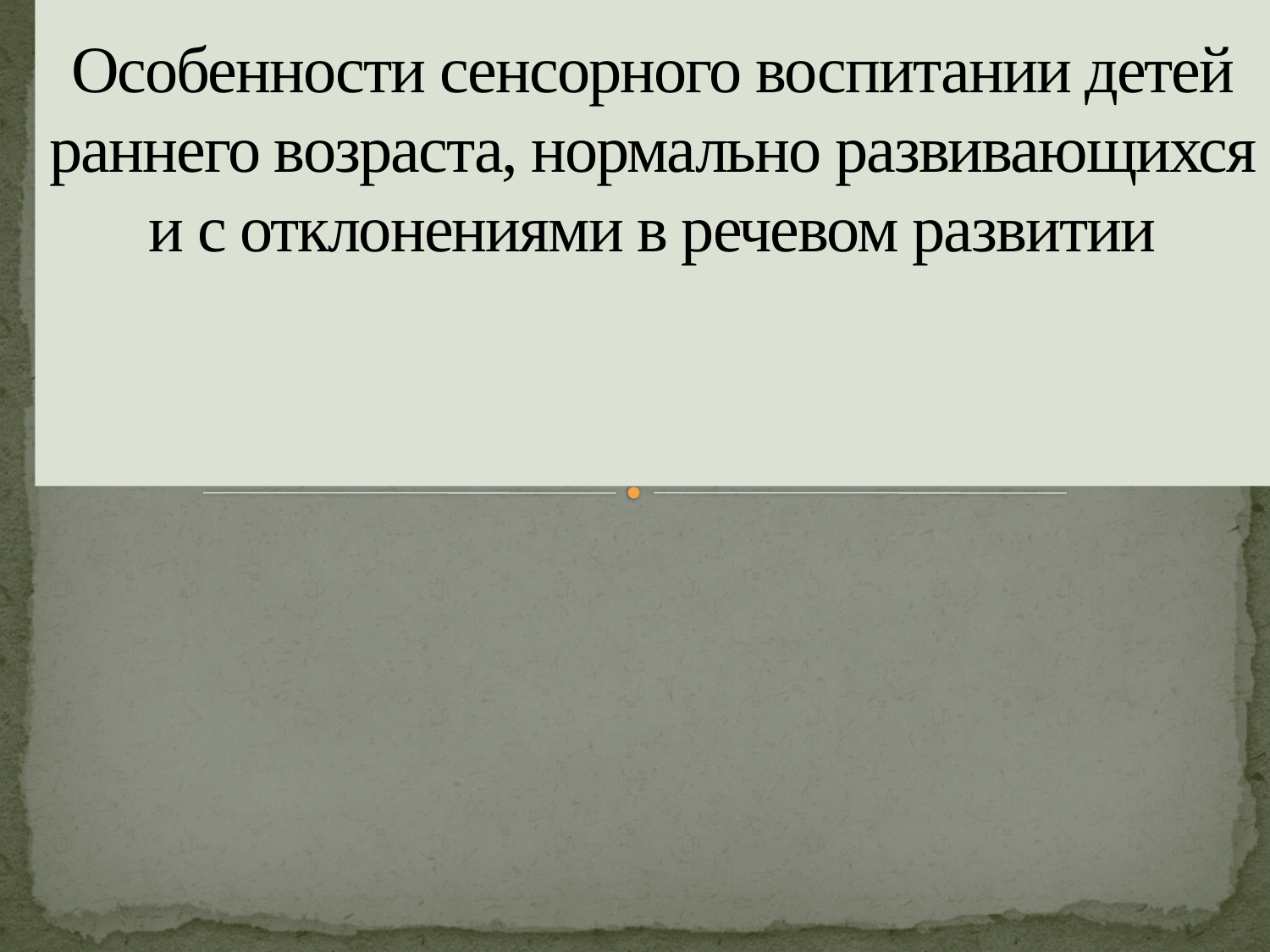

# Особенности сенсорного воспитании детей раннего возраста, нормально развивающихся и с отклонениями в речевом развитии